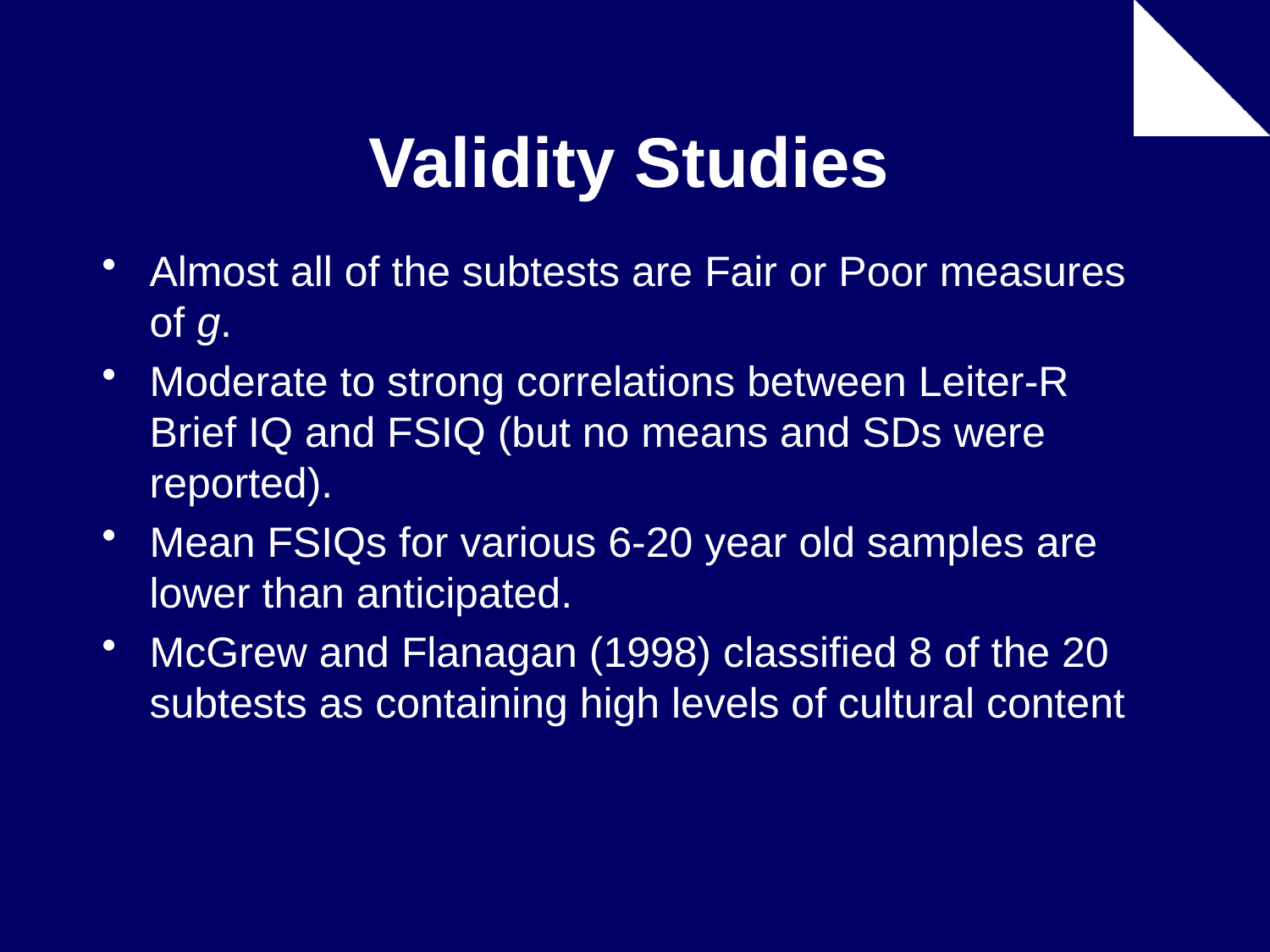

# Validity Studies
Almost all of the subtests are Fair or Poor measures of g.
Moderate to strong correlations between Leiter-R Brief IQ and FSIQ (but no means and SDs were reported).
Mean FSIQs for various 6-20 year old samples are lower than anticipated.
McGrew and Flanagan (1998) classified 8 of the 20 subtests as containing high levels of cultural content